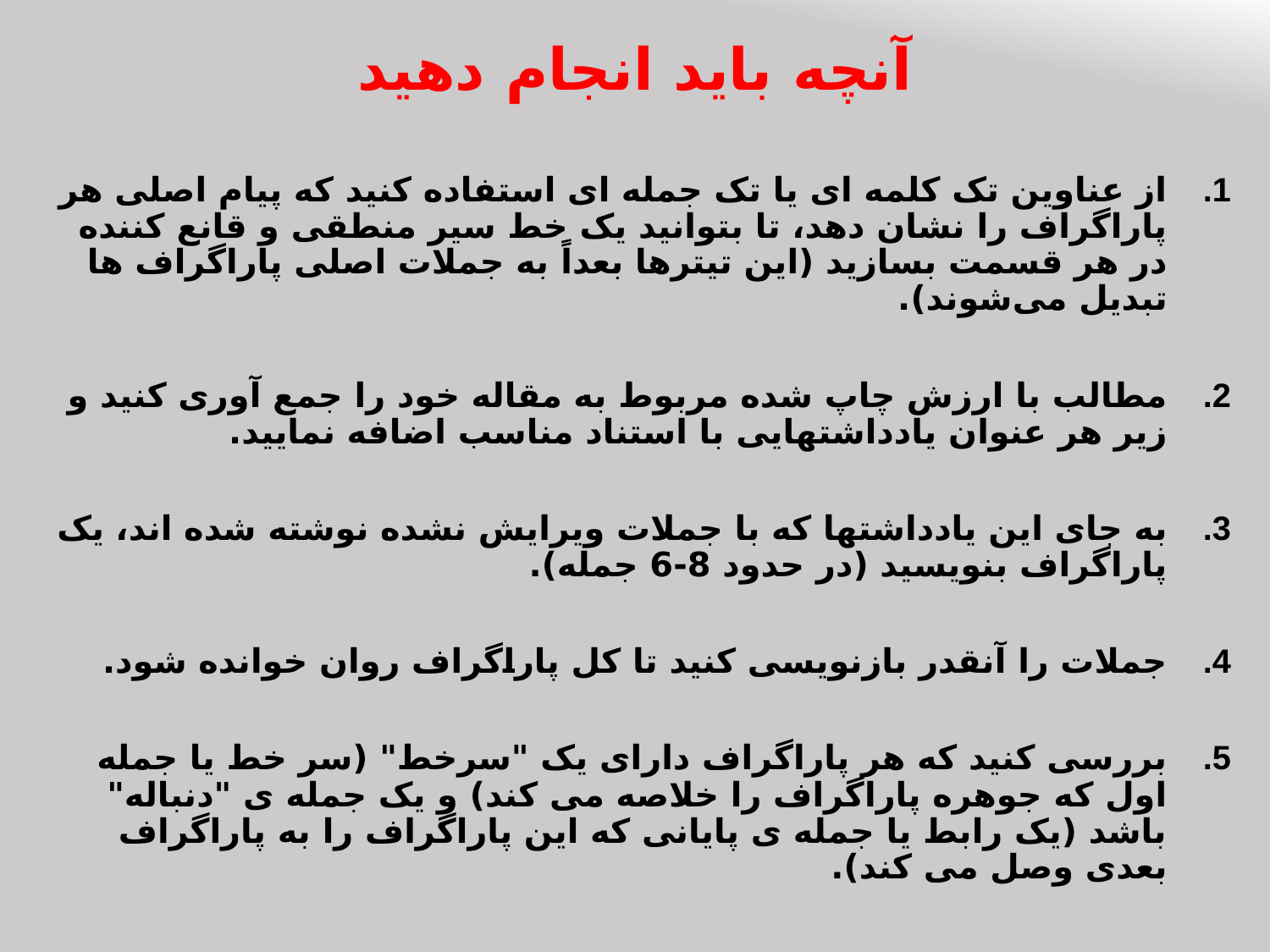

# آنچه باید انجام دهید
از عناوین تک کلمه ای یا تک جمله ای استفاده کنید که پیام اصلی هر پاراگراف را نشان دهد، تا بتوانید یک خط سیر منطقی و قانع کننده در هر قسمت بسازید (این تیترها بعداً به جملات اصلی پاراگراف ها تبدیل می‌شوند).

مطالب با ارزش چاپ شده مربوط به مقاله خود را جمع آوری کنید و زیر هر عنوان یادداشت‎هایی با استناد مناسب اضافه نمایید.

به جای این یادداشت‎ها که با جملات ویرایش نشده نوشته شده اند، یک پاراگراف بنویسید (در حدود 8-6 جمله).

جملات را آنقدر بازنویسی کنید تا کل پاراگراف روان خوانده شود.

بررسی کنید که هر پاراگراف دارای یک "سرخط" (سر خط یا جمله اول که جوهره پاراگراف را خلاصه می کند) و یک جمله ی "دنباله" باشد (یک رابط یا جمله ی پایانی که این پاراگراف را به پاراگراف بعدی وصل می کند).